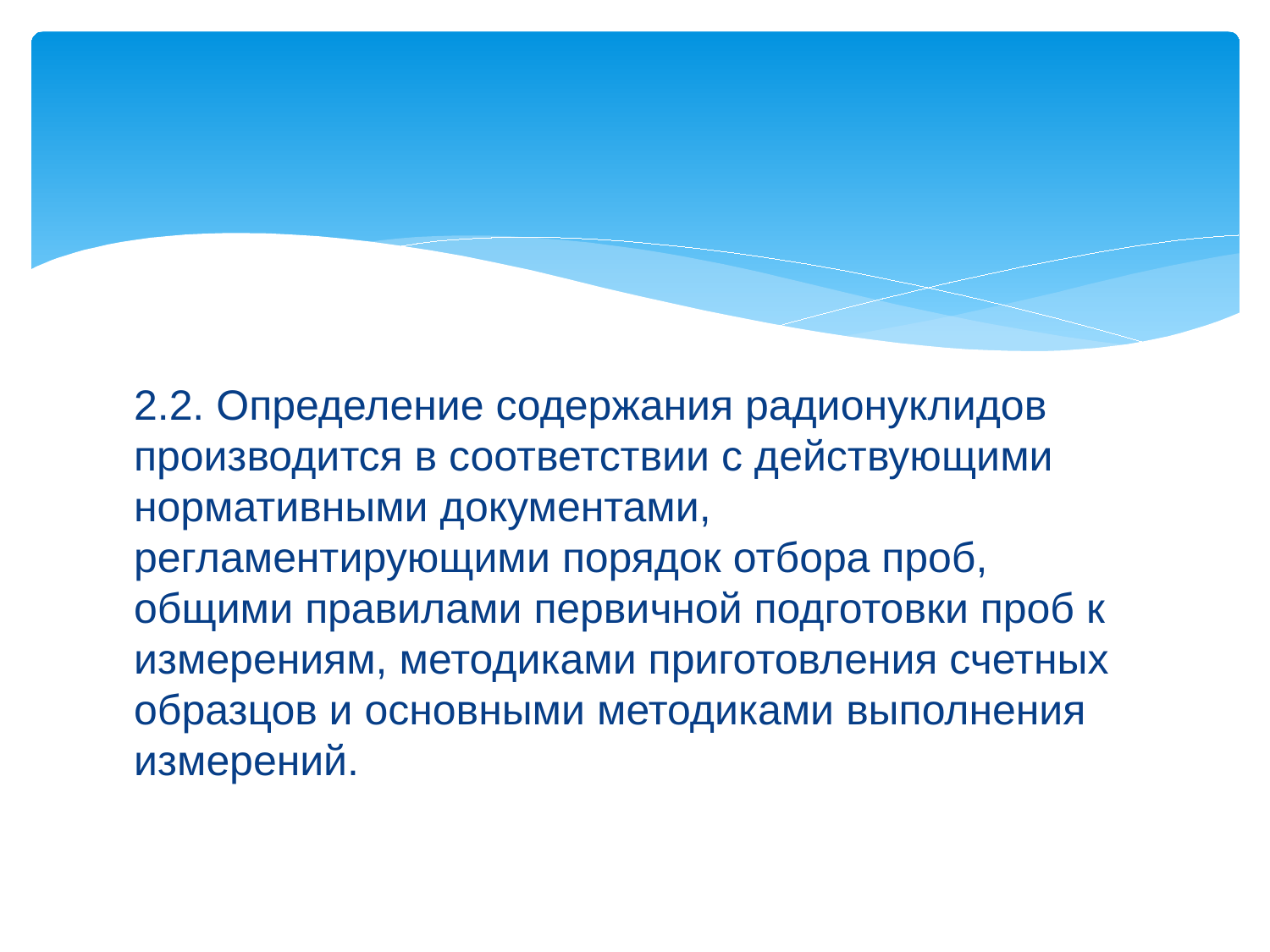

#
2.2. Определение содержания радионуклидов производится в соответствии с действующими нормативными документами, регламентирующими порядок отбора проб, общими правилами первичной подготовки проб к измерениям, методиками приготовления счетных образцов и основными методиками выполнения измерений.